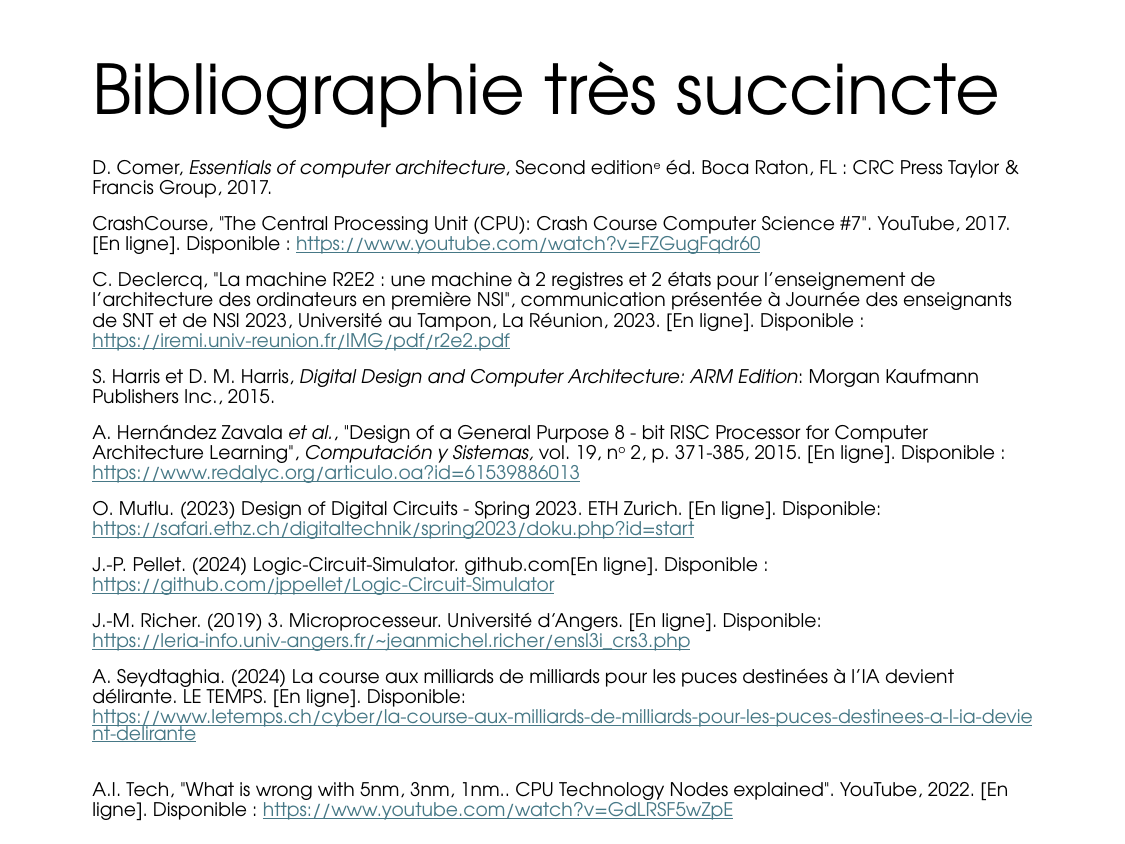

# Bibliographie très succincte
D. Comer, Essentials of computer architecture, Second editione éd. Boca Raton, FL : CRC Press Taylor & Francis Group, 2017.
CrashCourse, "The Central Processing Unit (CPU): Crash Course Computer Science #7". YouTube, 2017. [En ligne]. Disponible : https://www.youtube.com/watch?v=FZGugFqdr60
C. Declercq, "La machine R2E2 : une machine à 2 registres et 2 états pour l’enseignement de l’architecture des ordinateurs en première NSI", communication présentée à Journée des enseignants de SNT et de NSI 2023, Université au Tampon, La Réunion, 2023. [En ligne]. Disponible : https://iremi.univ-reunion.fr/IMG/pdf/r2e2.pdf
S. Harris et D. M. Harris, Digital Design and Computer Architecture: ARM Edition: Morgan Kaufmann Publishers Inc., 2015.
A. Hernández Zavala et al., "Design of a General Purpose 8 - bit RISC Processor for Computer Architecture Learning", Computación y Sistemas, vol. 19, no 2, p. 371-385, 2015. [En ligne]. Disponible : https://www.redalyc.org/articulo.oa?id=61539886013
O. Mutlu. (2023) Design of Digital Circuits - Spring 2023. ETH Zurich. [En ligne]. Disponible: https://safari.ethz.ch/digitaltechnik/spring2023/doku.php?id=start
J.-P. Pellet. (2024) Logic-Circuit-Simulator. github.com[En ligne]. Disponible : https://github.com/jppellet/Logic-Circuit-Simulator
J.-M. Richer. (2019) 3. Microprocesseur. Université d’Angers. [En ligne]. Disponible: https://leria-info.univ-angers.fr/~jeanmichel.richer/ensl3i_crs3.php
A. Seydtaghia. (2024) La course aux milliards de milliards pour les puces destinées à l’IA devient délirante. LE TEMPS. [En ligne]. Disponible: https://www.letemps.ch/cyber/la-course-aux-milliards-de-milliards-pour-les-puces-destinees-a-l-ia-devient-delirante
A.I. Tech, "What is wrong with 5nm, 3nm, 1nm.. CPU Technology Nodes explained". YouTube, 2022. [En ligne]. Disponible : https://www.youtube.com/watch?v=GdLRSF5wZpE